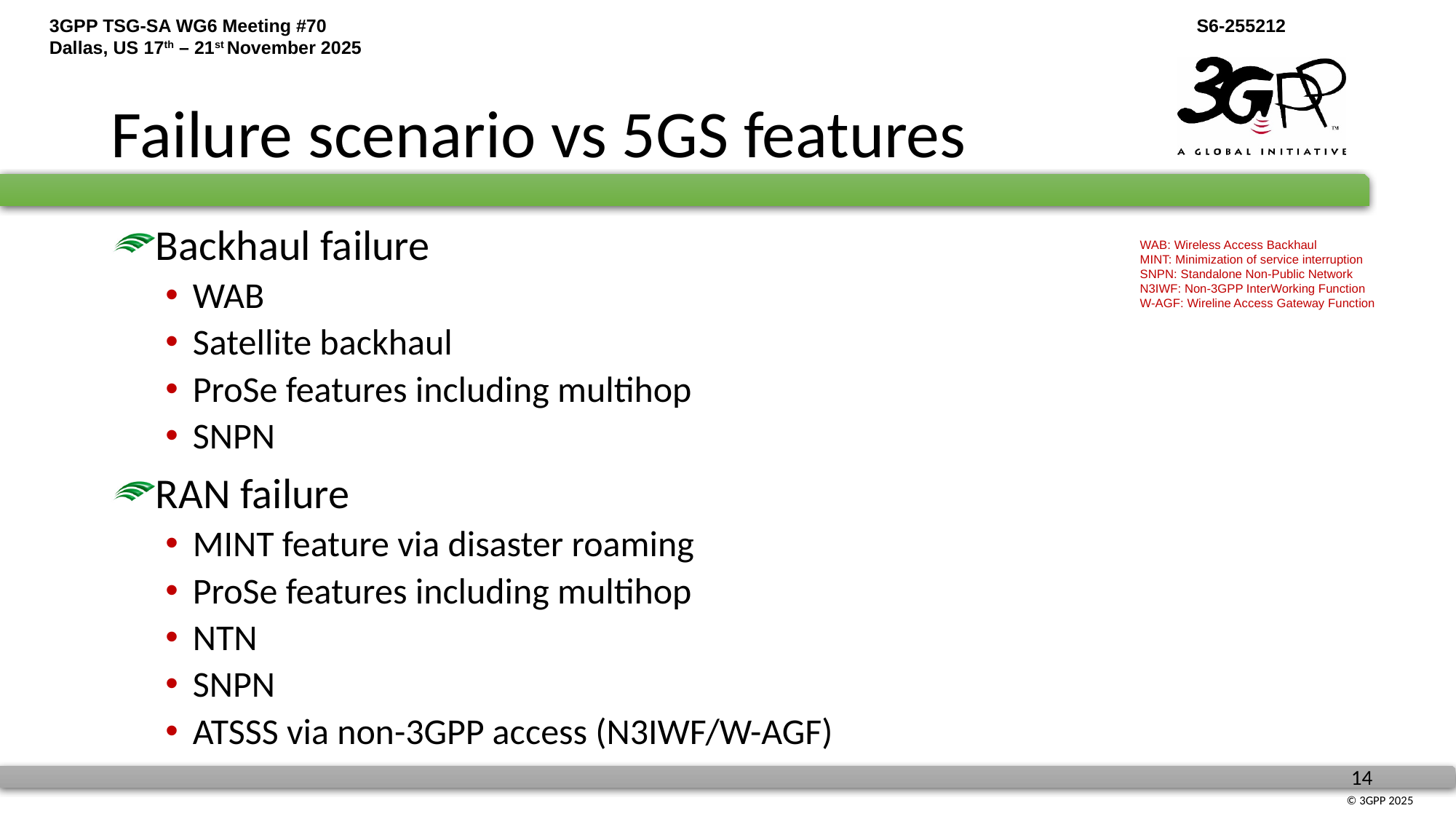

# Failure scenario vs 5GS features
Backhaul failure
WAB
Satellite backhaul
ProSe features including multihop
SNPN
RAN failure
MINT feature via disaster roaming
ProSe features including multihop
NTN
SNPN
ATSSS via non-3GPP access (N3IWF/W-AGF)
WAB: Wireless Access Backhaul
MINT: Minimization of service interruption
SNPN: Standalone Non-Public Network
N3IWF: Non-3GPP InterWorking Function
W-AGF: Wireline Access Gateway Function